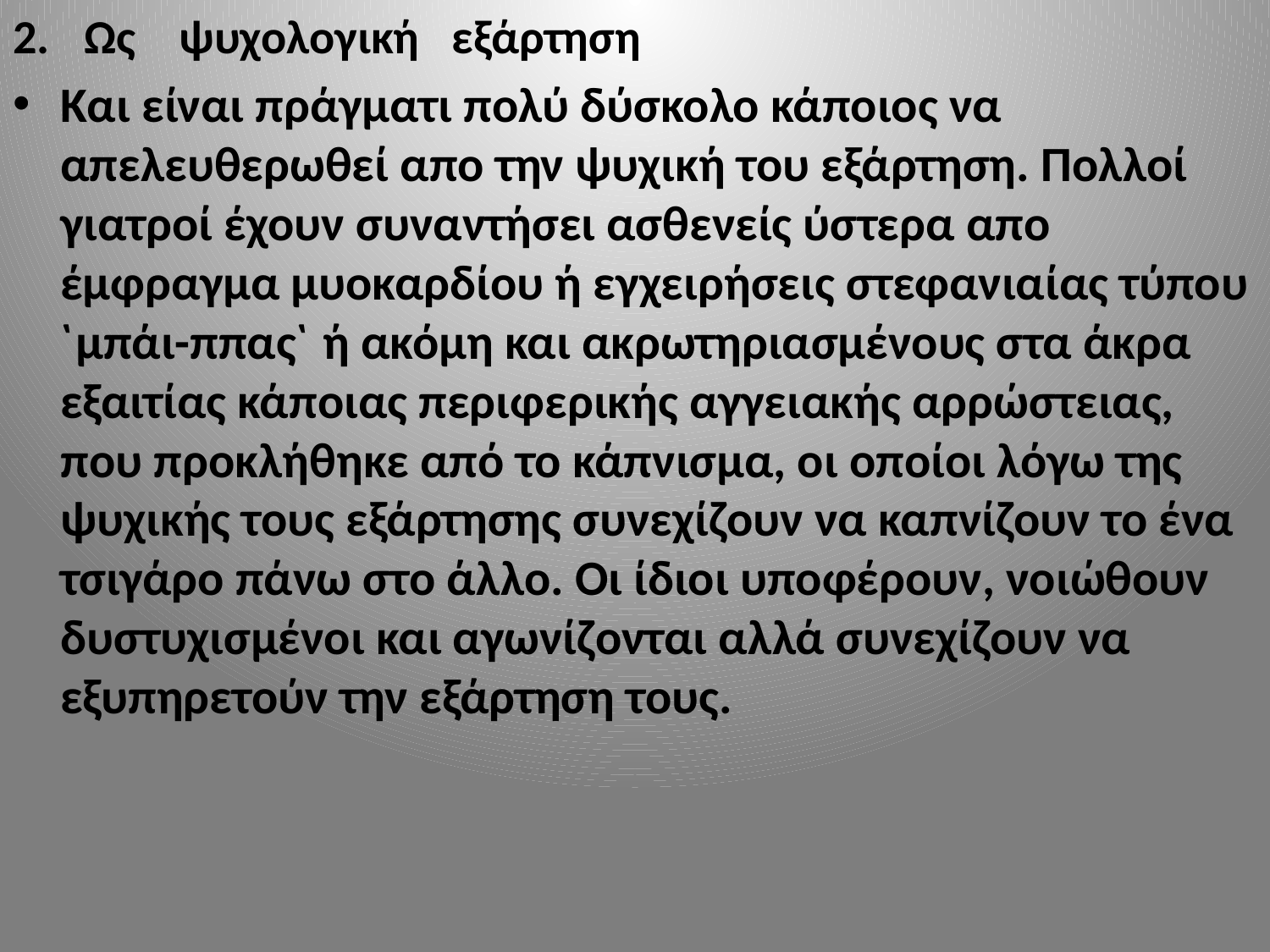

Ως    ψυχολογική   εξάρτηση
Και είναι πράγματι πολύ δύσκολο κάποιος να απελευθερωθεί απο την ψυχική του εξάρτηση. Πολλοί γιατροί έχουν συναντήσει ασθενείς ύστερα απο έμφραγμα μυοκαρδίου ή εγχειρήσεις στεφανιαίας τύπου `μπάι-ππας` ή ακόμη και ακρωτηριασμένους στα άκρα εξαιτίας κάποιας περιφερικής αγγειακής αρρώστειας, που προκλήθηκε από το κάπνισμα, οι οποίοι λόγω της ψυχικής τους εξάρτησης συνεχίζουν να καπνίζουν το ένα τσιγάρο πάνω στο άλλο. Οι ίδιοι υποφέρουν, νοιώθουν δυστυχισμένοι και αγωνίζονται αλλά συνεχίζουν να εξυπηρετούν την εξάρτηση τους.